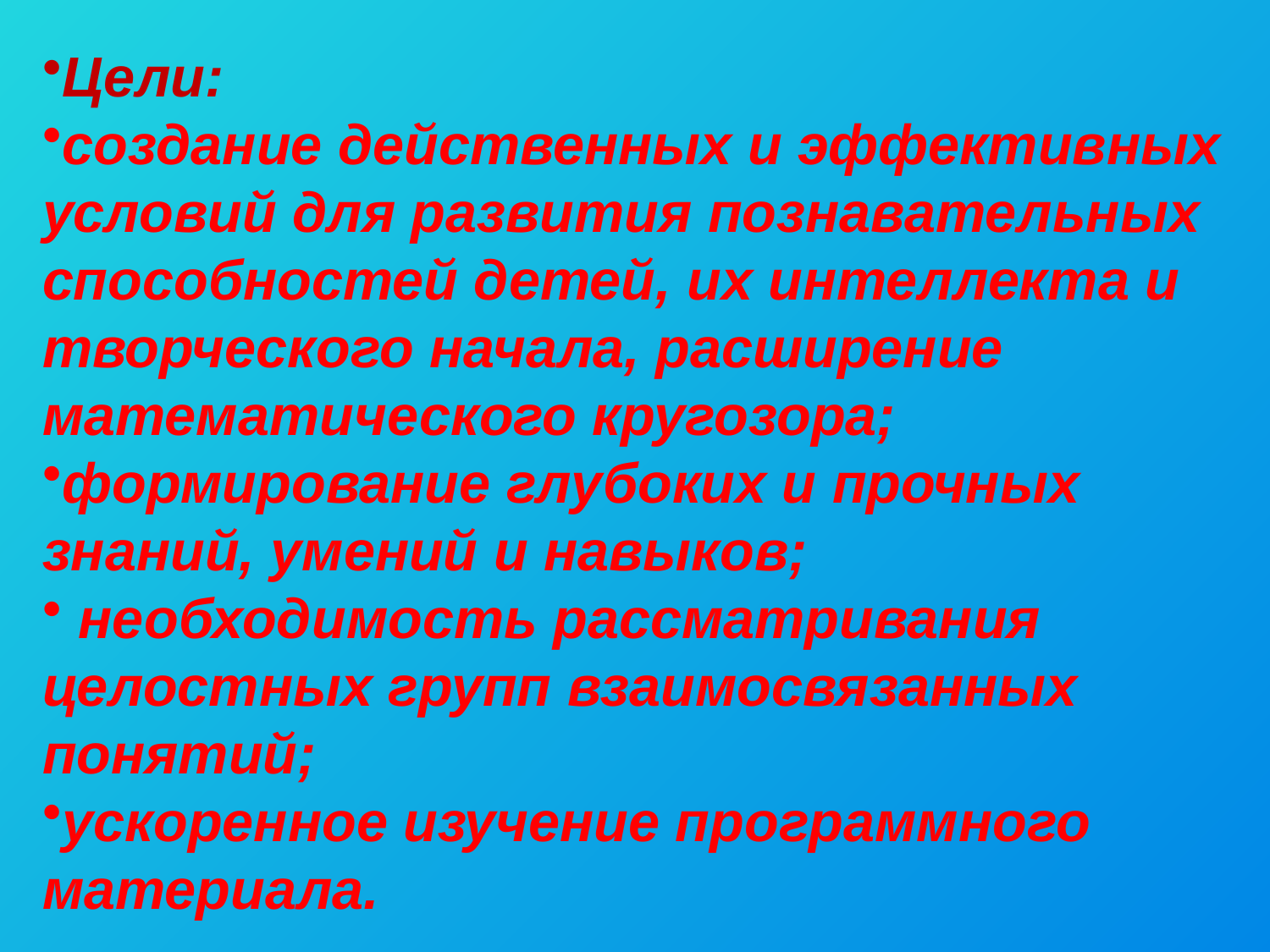

Цели:
создание действенных и эффективных условий для развития познавательных способностей детей, их интеллекта и творческого начала, расширение математического кругозора;
формирование глубоких и прочных знаний, умений и навыков;
 необходимость рассматривания целостных групп взаимосвязанных понятий;
ускоренное изучение программного материала.